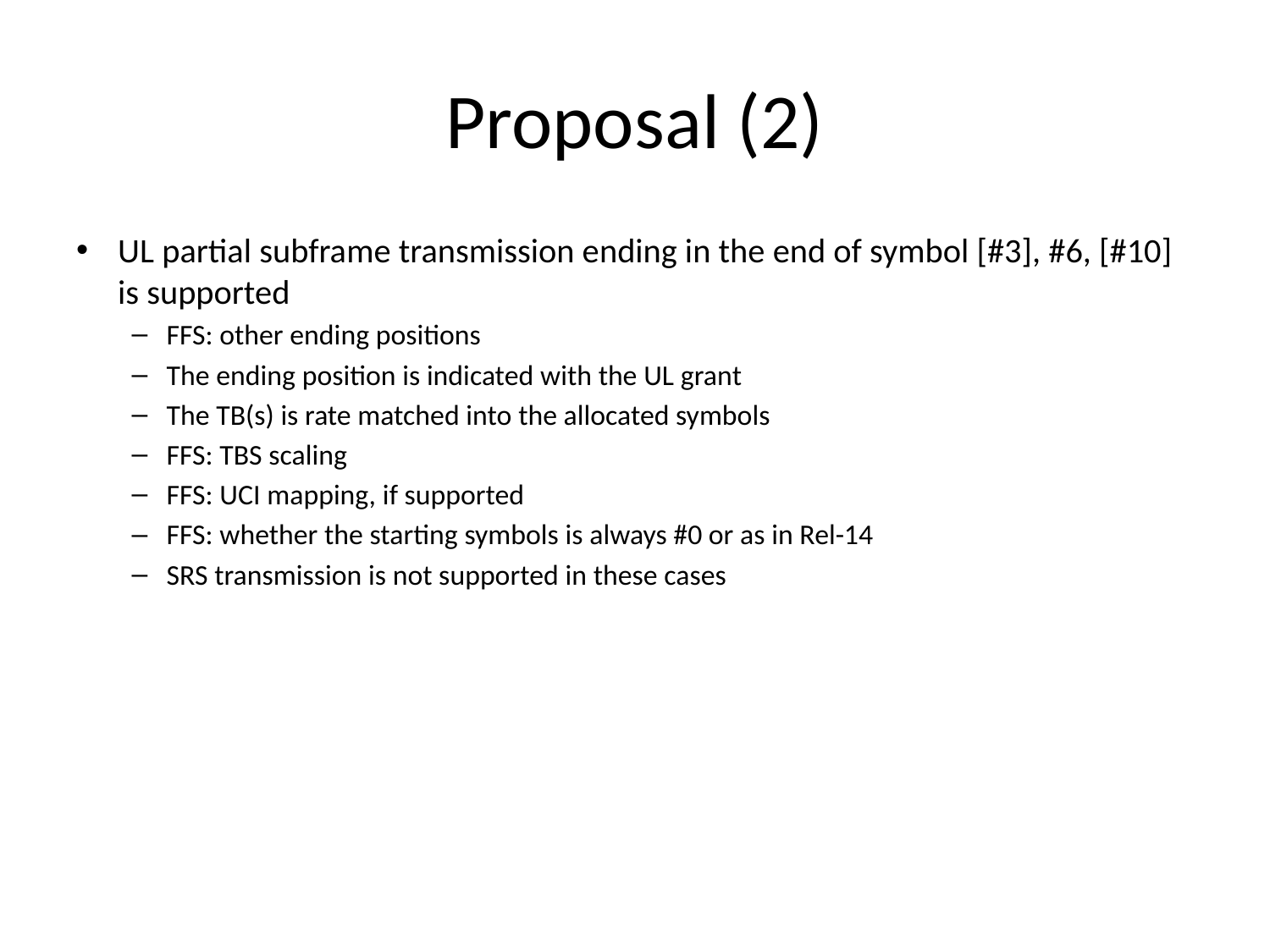

# Proposal (2)
UL partial subframe transmission ending in the end of symbol [#3], #6, [#10] is supported
FFS: other ending positions
The ending position is indicated with the UL grant
The TB(s) is rate matched into the allocated symbols
FFS: TBS scaling
FFS: UCI mapping, if supported
FFS: whether the starting symbols is always #0 or as in Rel-14
SRS transmission is not supported in these cases